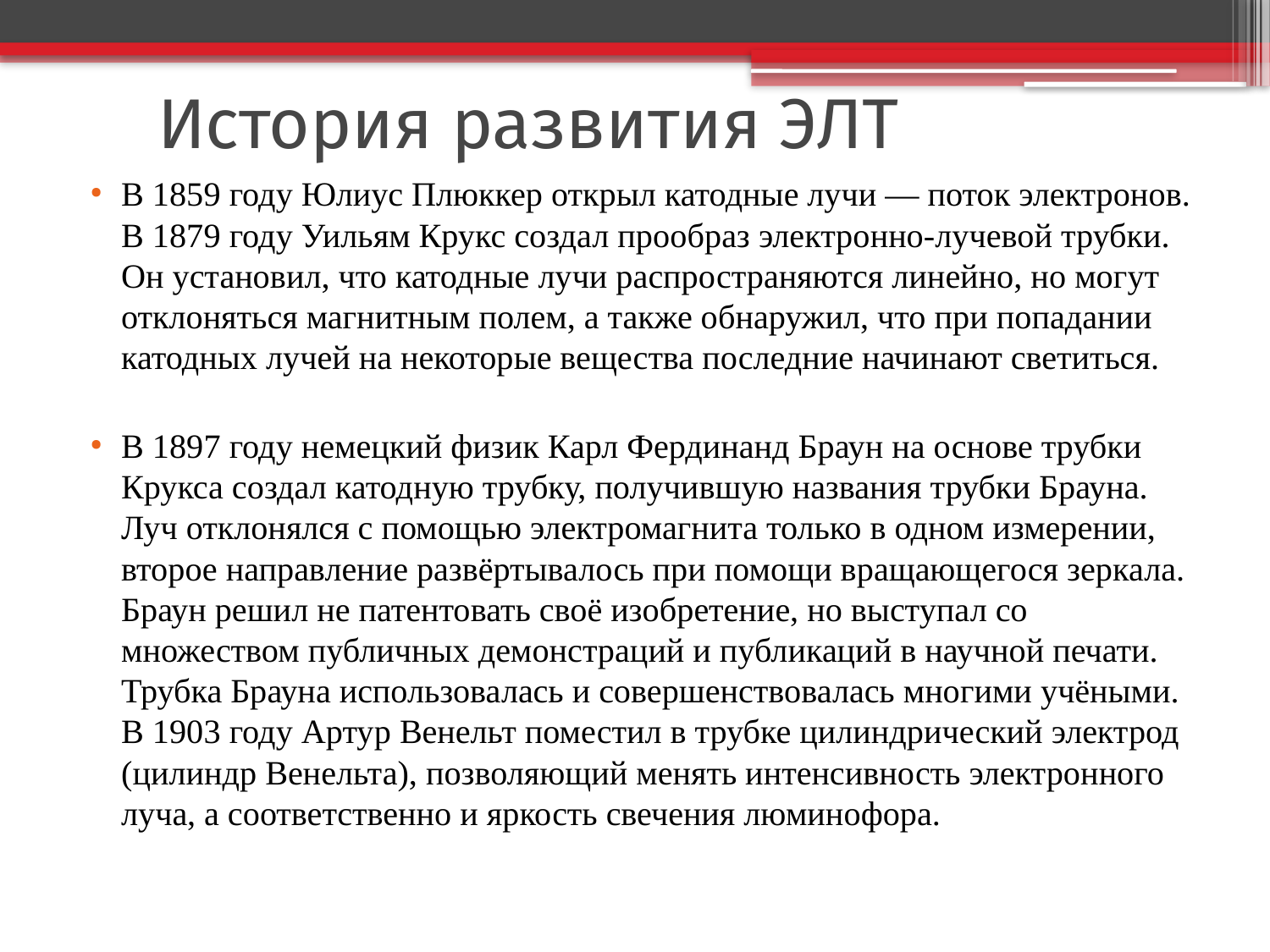

# История развития ЭЛТ
В 1859 году Юлиус Плюккер открыл катодные лучи — поток электронов. В 1879 году Уильям Крукс создал прообраз электронно-лучевой трубки. Он установил, что катодные лучи распространяются линейно, но могут отклоняться магнитным полем, а также обнаружил, что при попадании катодных лучей на некоторые вещества последние начинают светиться.

В 1897 году немецкий физик Карл Фердинанд Браун на основе трубки Крукса создал катодную трубку, получившую названия трубки Брауна. Луч отклонялся с помощью электромагнита только в одном измерении, второе направление развёртывалось при помощи вращающегося зеркала. Браун решил не патентовать своё изобретение, но выступал со множеством публичных демонстраций и публикаций в научной печати. Трубка Брауна использовалась и совершенствовалась многими учёными. В 1903 году Артур Венельт поместил в трубке цилиндрический электрод (цилиндр Венельта), позволяющий менять интенсивность электронного луча, а соответственно и яркость свечения люминофора.